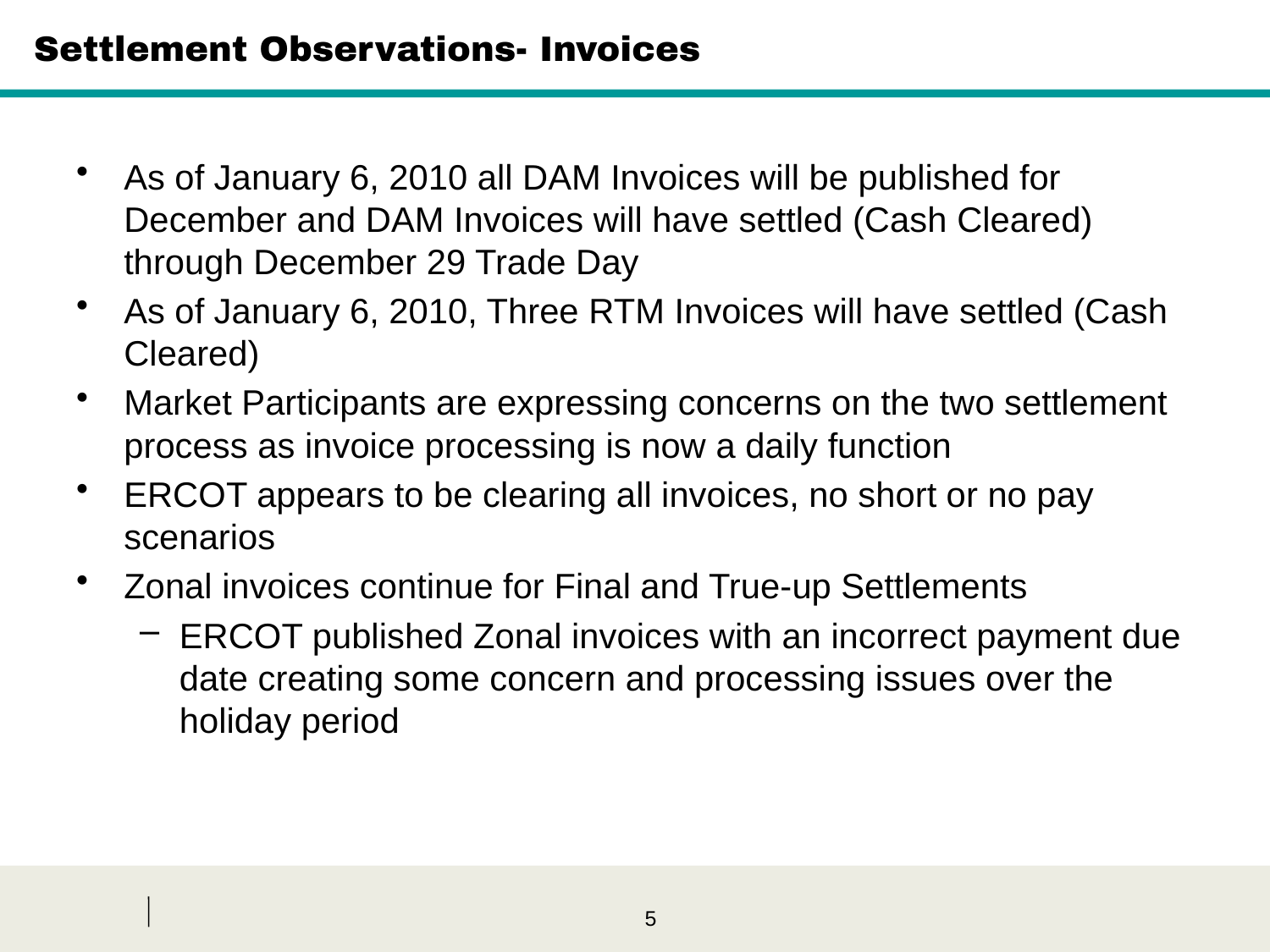

# Settlement Observations- Invoices
As of January 6, 2010 all DAM Invoices will be published for December and DAM Invoices will have settled (Cash Cleared) through December 29 Trade Day
As of January 6, 2010, Three RTM Invoices will have settled (Cash Cleared)
Market Participants are expressing concerns on the two settlement process as invoice processing is now a daily function
ERCOT appears to be clearing all invoices, no short or no pay scenarios
Zonal invoices continue for Final and True-up Settlements
ERCOT published Zonal invoices with an incorrect payment due date creating some concern and processing issues over the holiday period